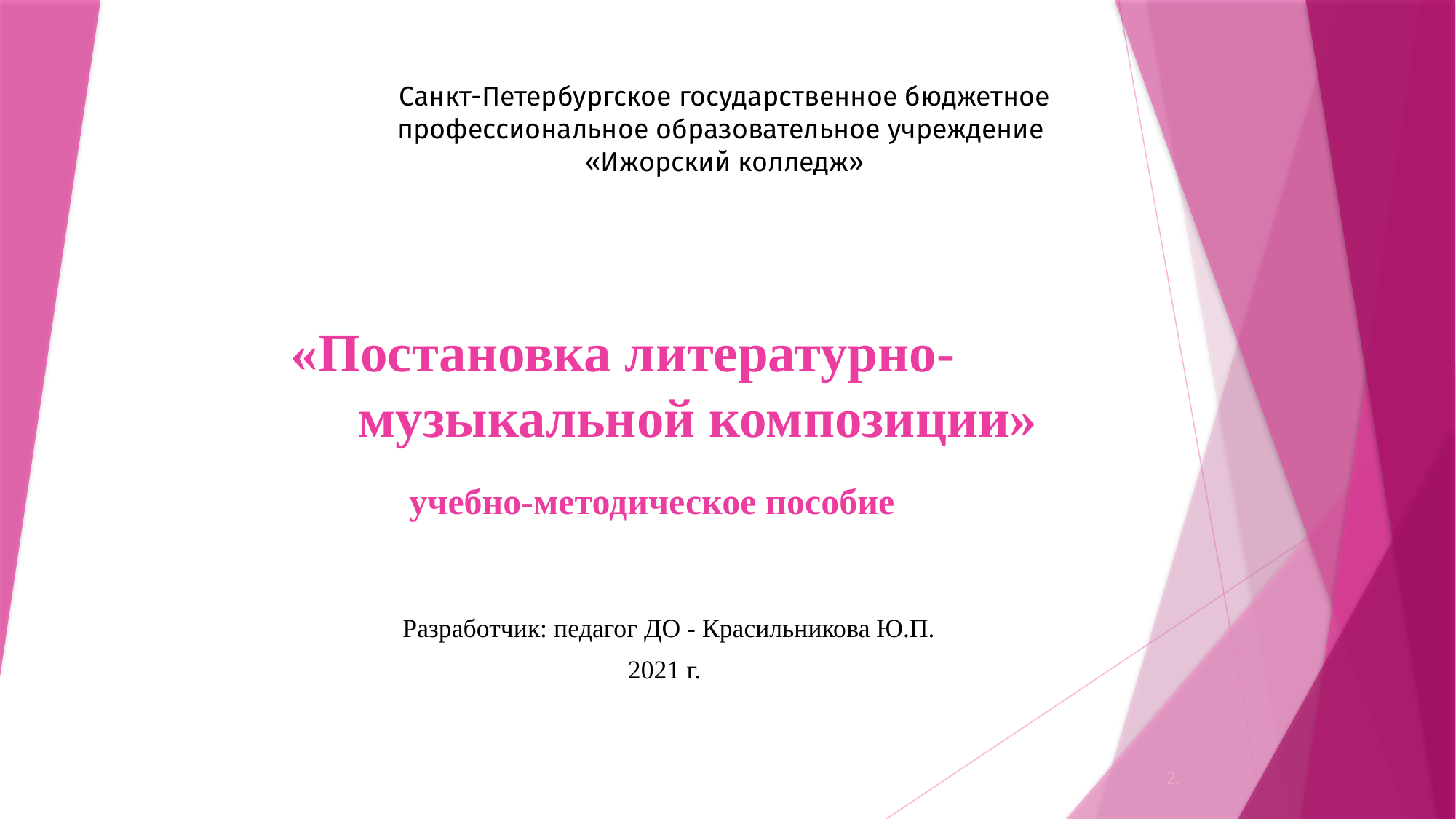

Санкт-Петербургское государственное бюджетное профессиональное образовательное учреждение
«Ижорский колледж»
# «Постановка литературно- музыкальной композиции» учебно-методическое пособие

  Разработчик: педагог ДО - Красильникова Ю.П.
2021 г.

                                                              2.